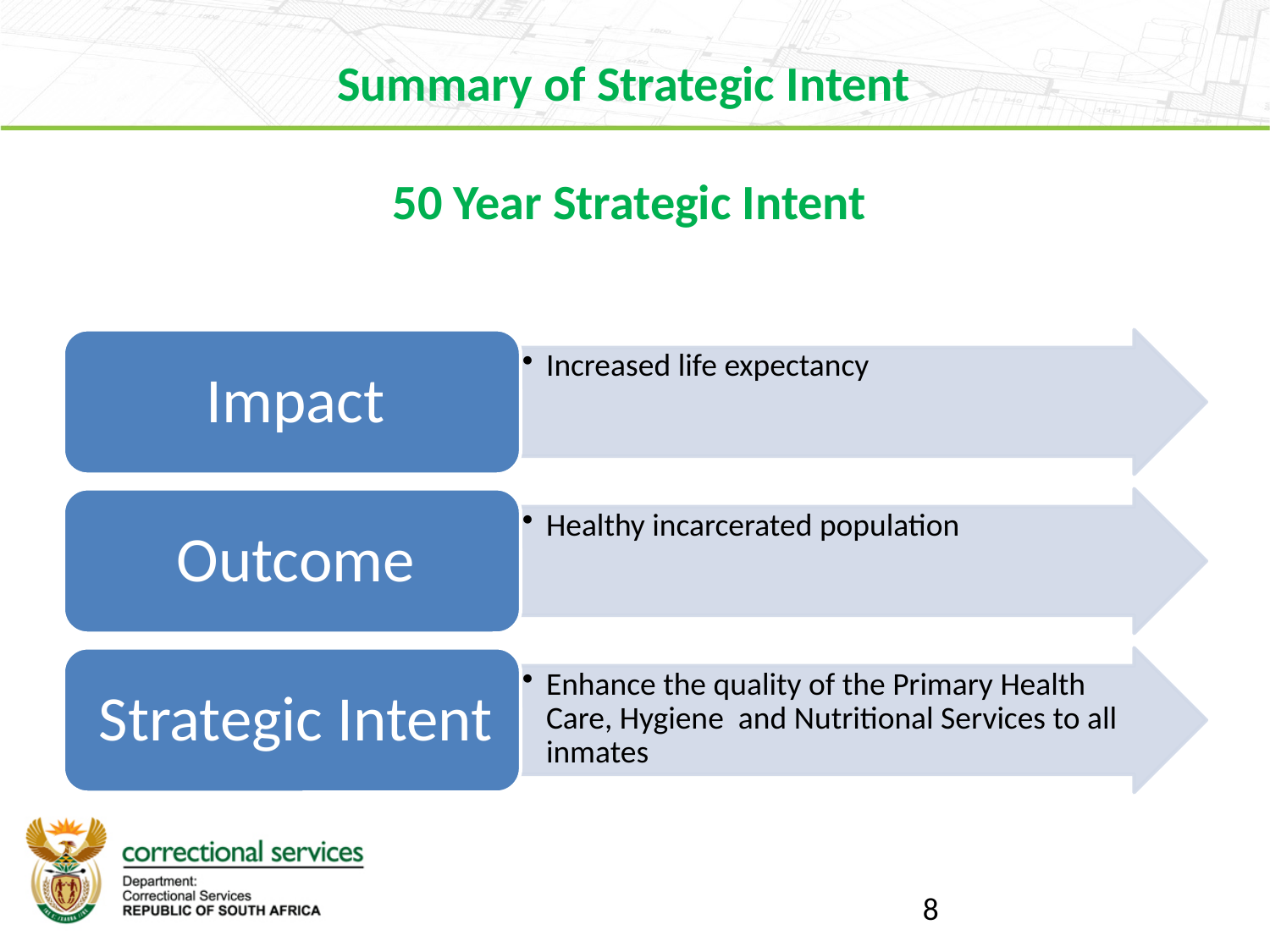

# Summary of Strategic Intent 50 Year Strategic Intent
Increased life expectancy

Impact
Healthy incarcerated population
Outcome
Enhance the quality of the Primary Health Care, Hygiene  and Nutritional Services to all inmates
Strategic Intent

8